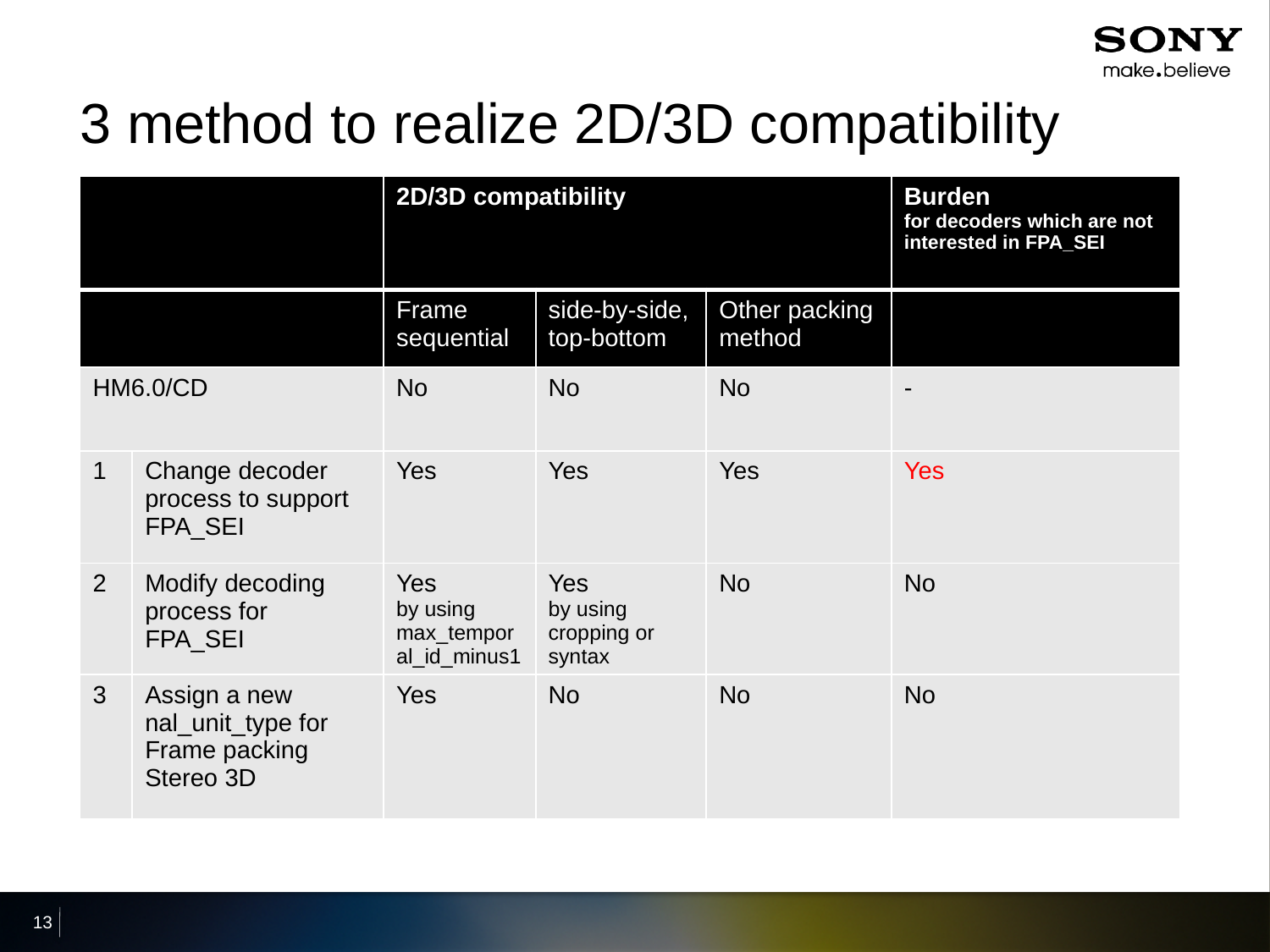

# 3 method to realize 2D/3D compatibility
|  |  | 2D/3D compatibility |  |  | Burden for decoders which are not interested in FPA\_SEI |
| --- | --- | --- | --- | --- | --- |
|  |  | Frame sequential | side-by-side, top-bottom | Other packing method |  |
| HM6.0/CD |  | No | No | No | - |
| 1 | Change decoder process to support FPA\_SEI | Yes | Yes | Yes | Yes |
| 2 | Modify decoding process for FPA\_SEI | Yes by using max\_temporal\_id\_minus1 | Yes by using cropping or syntax | No | No |
| 3 | Assign a new nal\_unit\_type for Frame packing Stereo 3D | Yes | No | No | No |
13